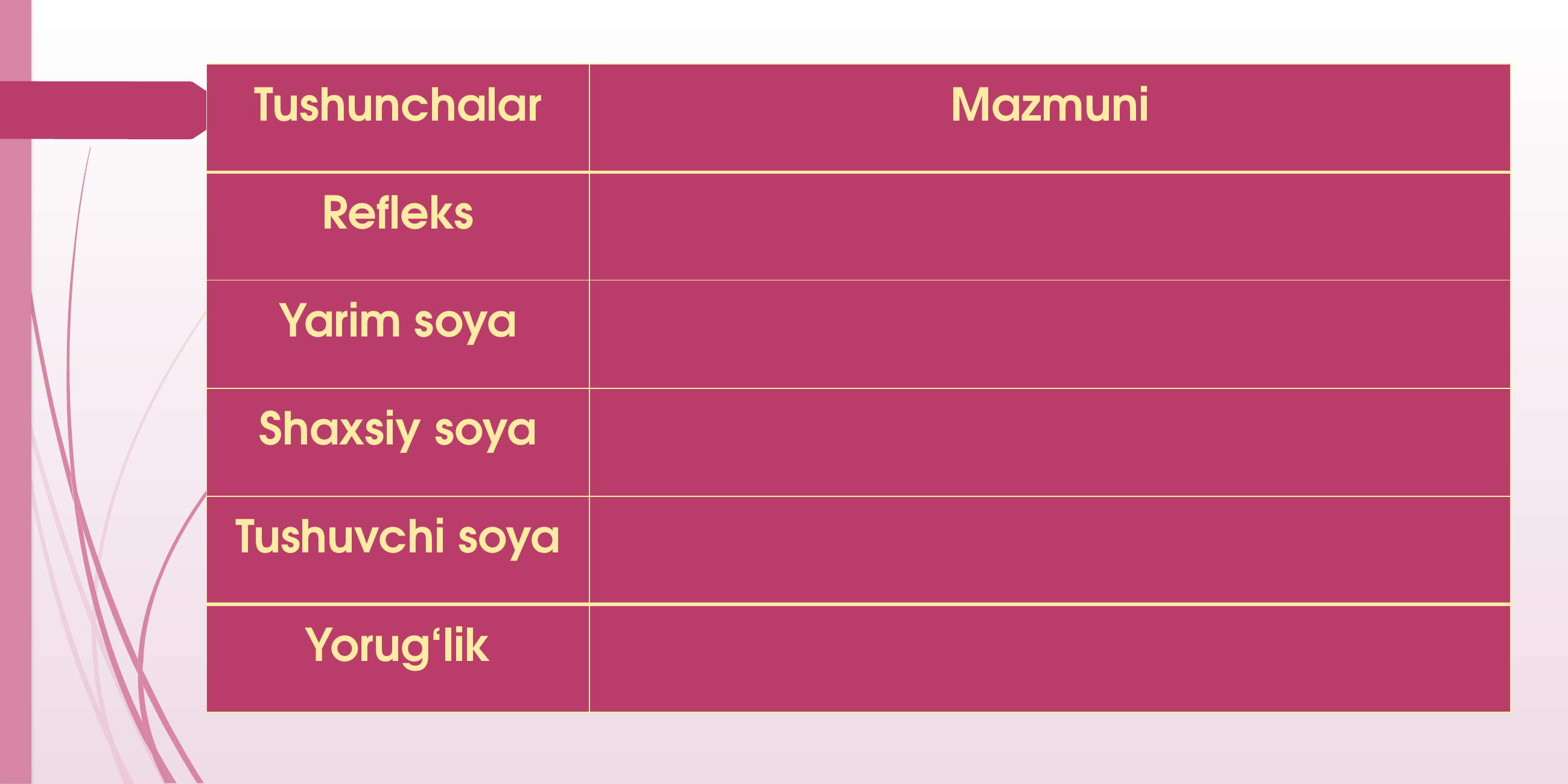

| Tushunchalar | Mazmuni |
| --- | --- |
| Refleks |  |
| Yarim soya |  |
| Shaxsiy soya |  |
| Tushuvchi soya |  |
| Yorug‘lik |  |